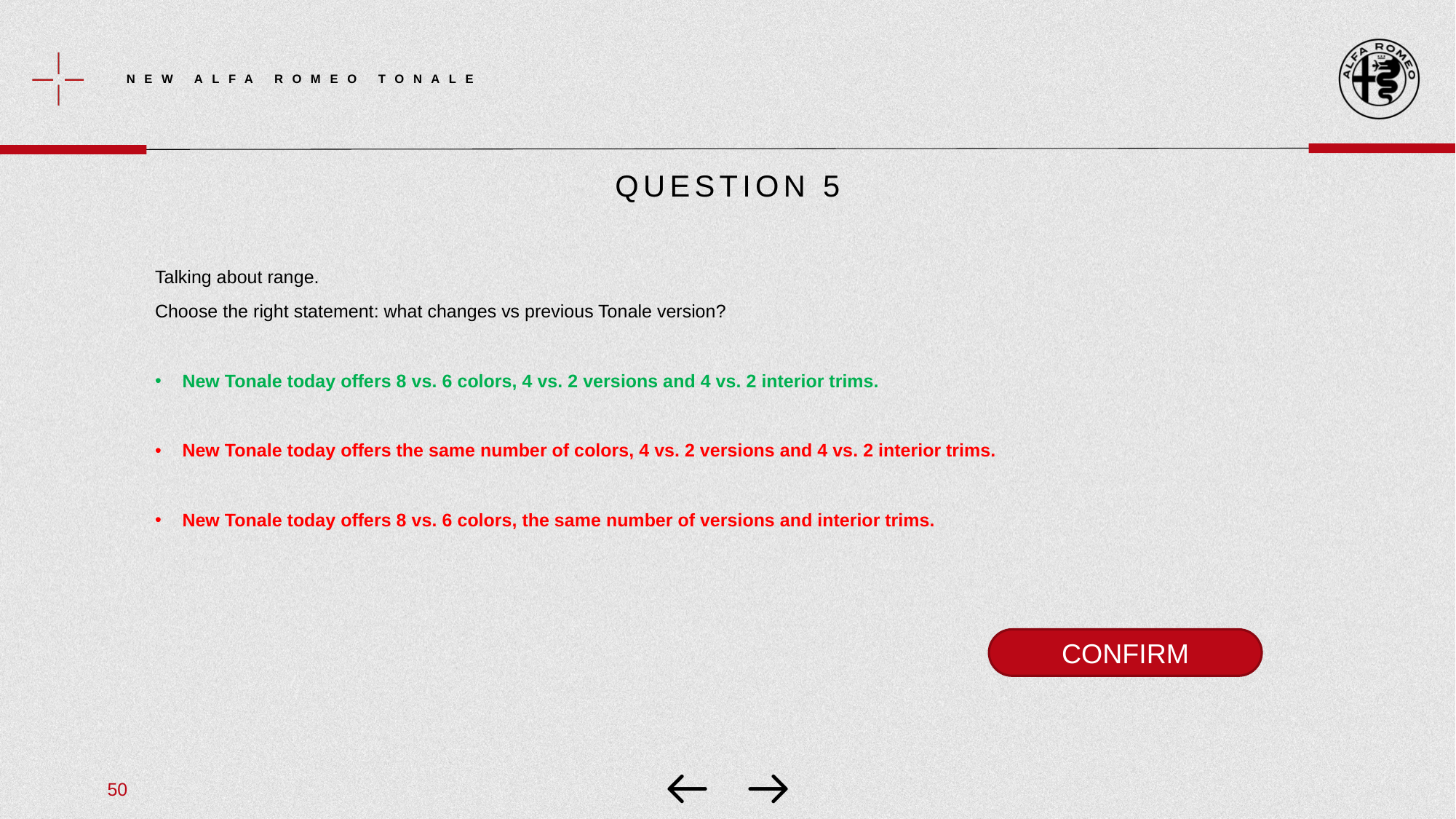

# Question 5
Talking about range.
Choose the right statement: what changes vs previous Tonale version?

New Tonale today offers 8 vs. 6 colors, 4 vs. 2 versions and 4 vs. 2 interior trims.

New Tonale today offers the same number of colors, 4 vs. 2 versions and 4 vs. 2 interior trims.

New Tonale today offers 8 vs. 6 colors, the same number of versions and interior trims.
CONFIRM